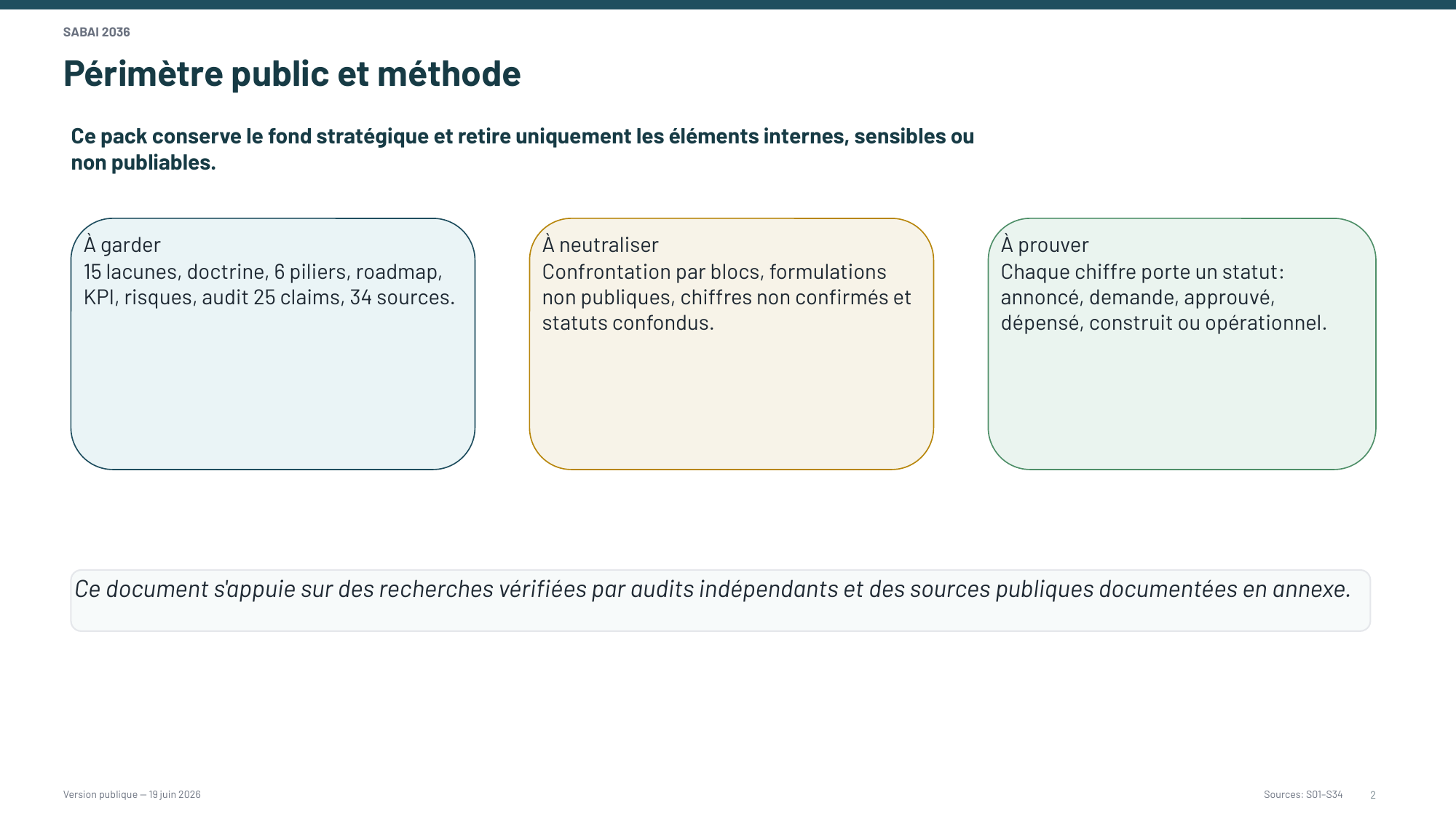

SABAI 2036
Périmètre public et méthode
Ce pack conserve le fond stratégique et retire uniquement les éléments internes, sensibles ou non publiables.
À garder
15 lacunes, doctrine, 6 piliers, roadmap, KPI, risques, audit 25 claims, 34 sources.
À neutraliser
Confrontation par blocs, formulations non publiques, chiffres non confirmés et statuts confondus.
À prouver
Chaque chiffre porte un statut: annoncé, demande, approuvé, dépensé, construit ou opérationnel.
Ce document s'appuie sur des recherches vérifiées par audits indépendants et des sources publiques documentées en annexe.
2
Version publique — 19 juin 2026
Sources: S01–S34